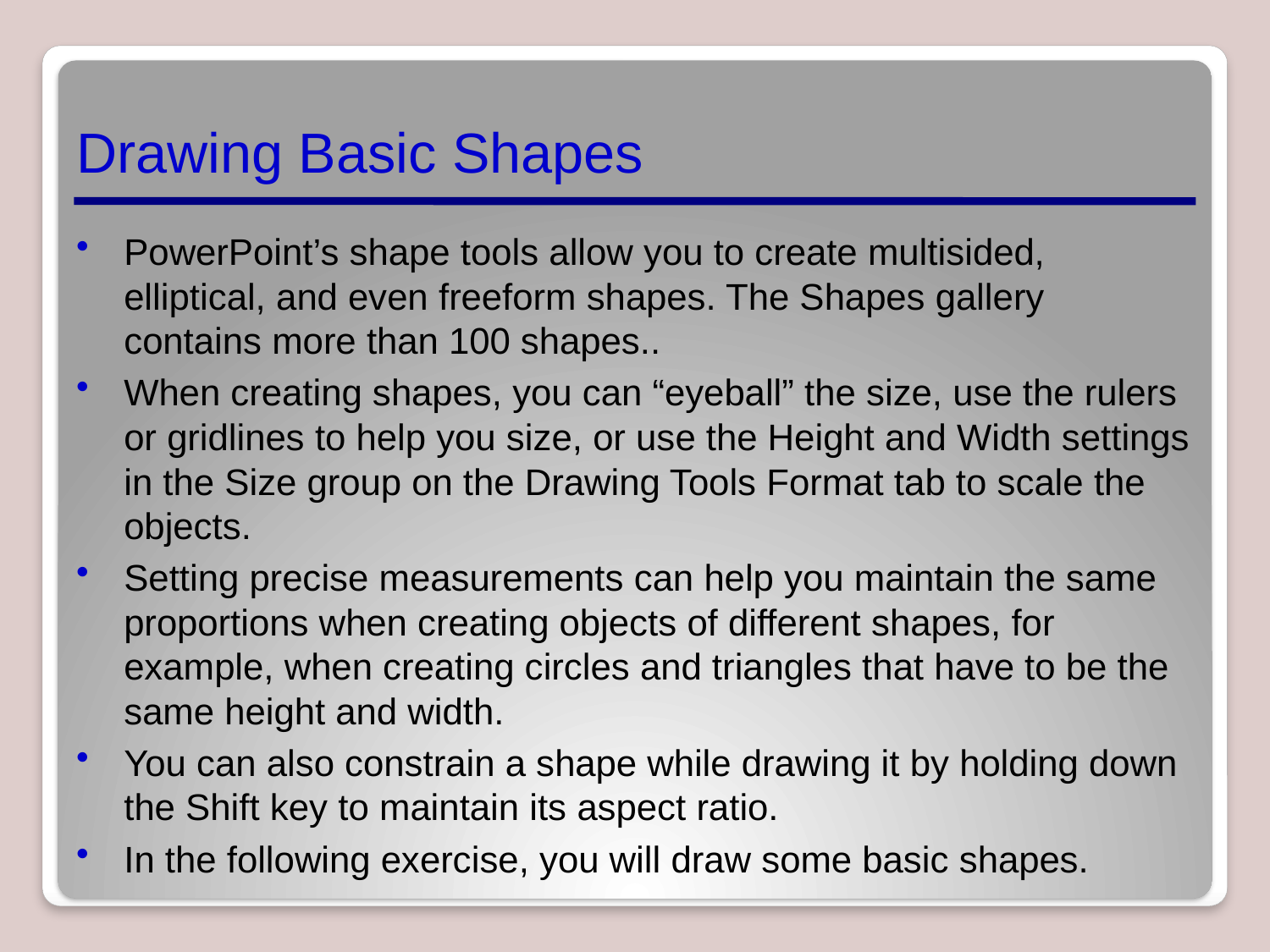

# Drawing Basic Shapes
PowerPoint’s shape tools allow you to create multisided, elliptical, and even freeform shapes. The Shapes gallery contains more than 100 shapes..
When creating shapes, you can “eyeball” the size, use the rulers or gridlines to help you size, or use the Height and Width settings in the Size group on the Drawing Tools Format tab to scale the objects.
Setting precise measurements can help you maintain the same proportions when creating objects of different shapes, for example, when creating circles and triangles that have to be the same height and width.
You can also constrain a shape while drawing it by holding down the Shift key to maintain its aspect ratio.
In the following exercise, you will draw some basic shapes.